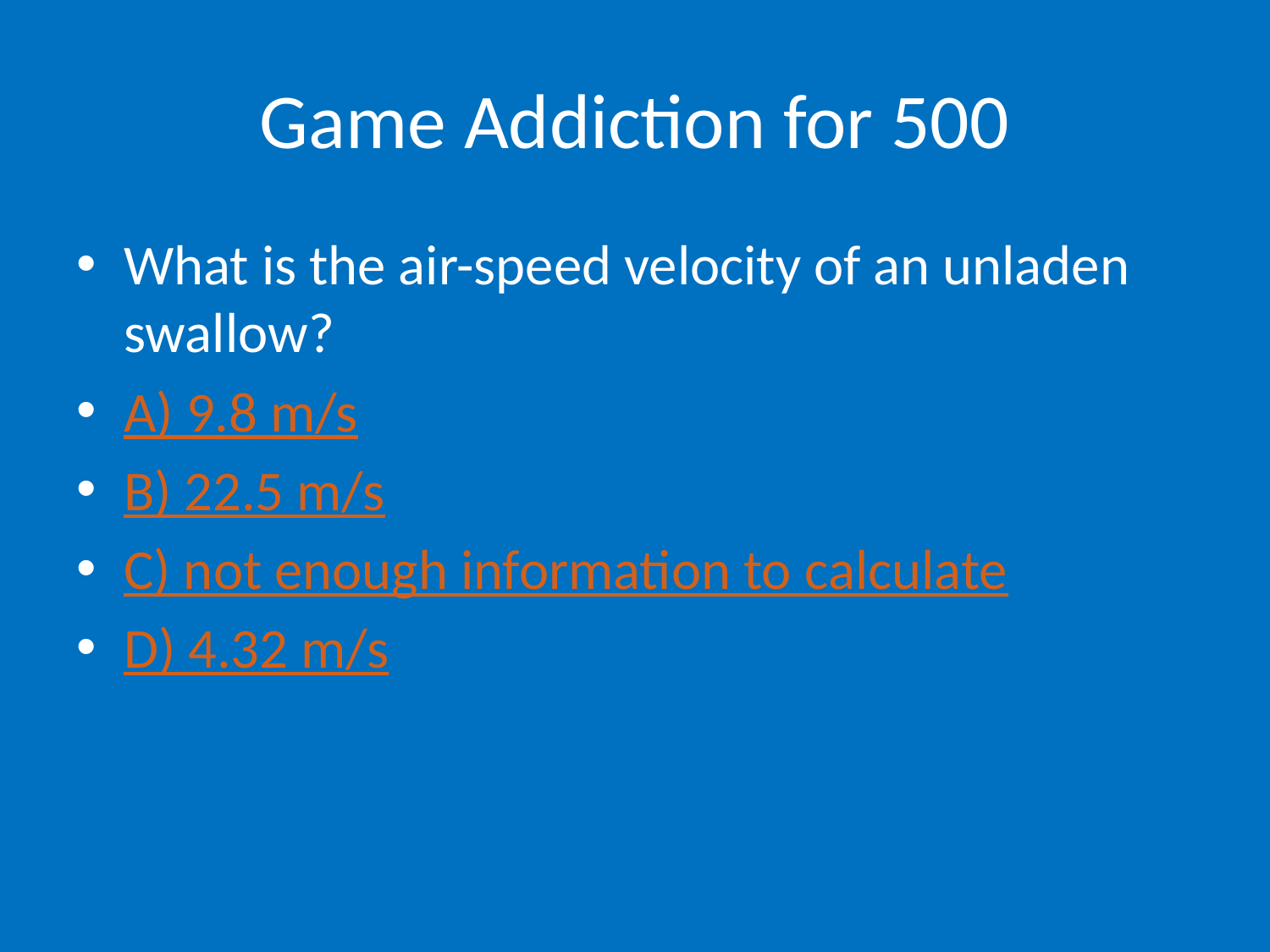

# Game Addiction for 500
What is the air-speed velocity of an unladen swallow?
A) 9.8 m/s
B) 22.5 m/s
C) not enough information to calculate
D) 4.32 m/s